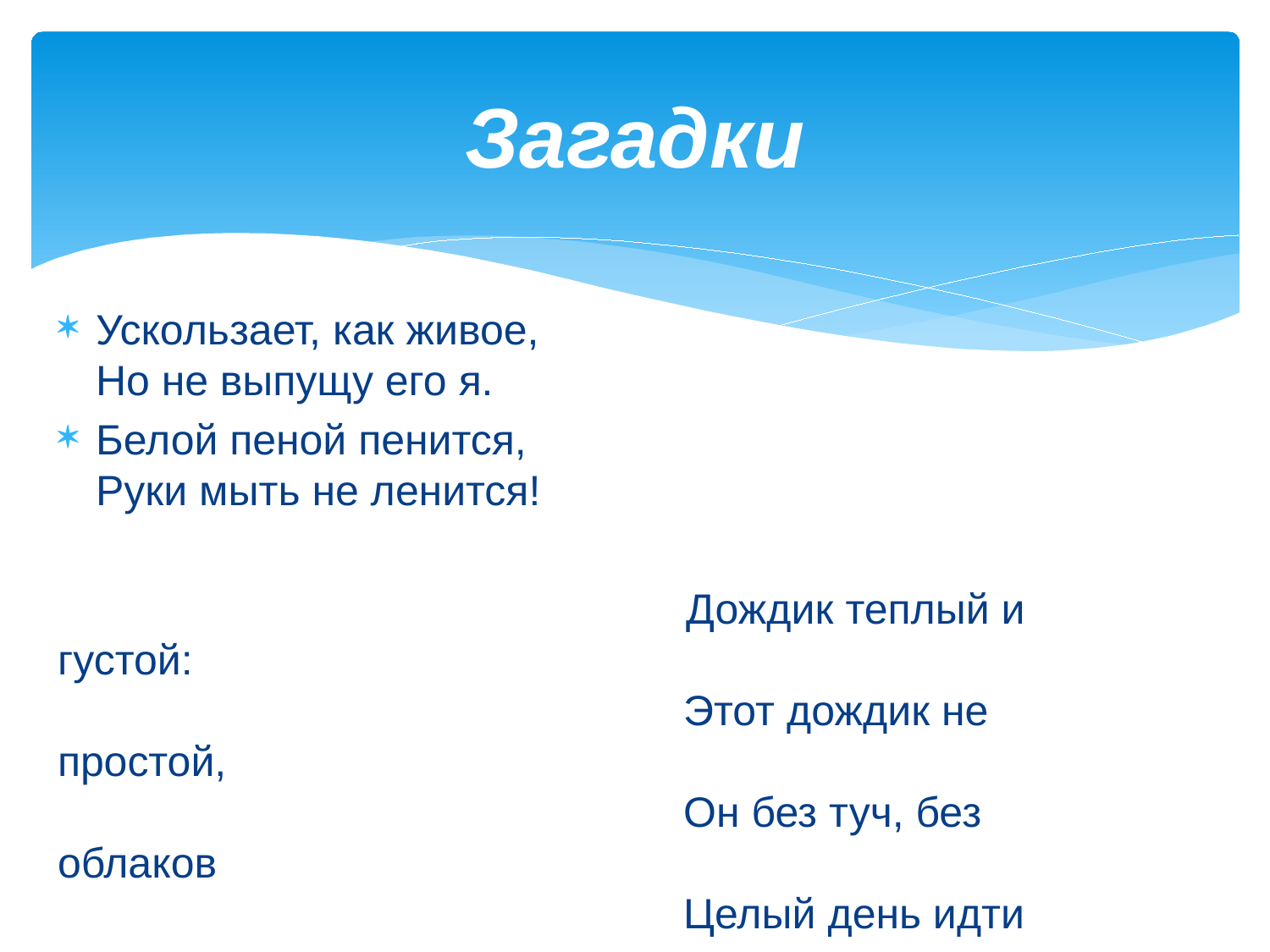

# Загадки
Ускользает, как живое,
Но не выпущу его я.
Белой пеной пенится,
Руки мыть не ленится!

                                                     Дождик теплый и густой:
                                                     Этот дождик не простой,
                                                     Он без туч, без облаков
                                                     Целый день идти готов.